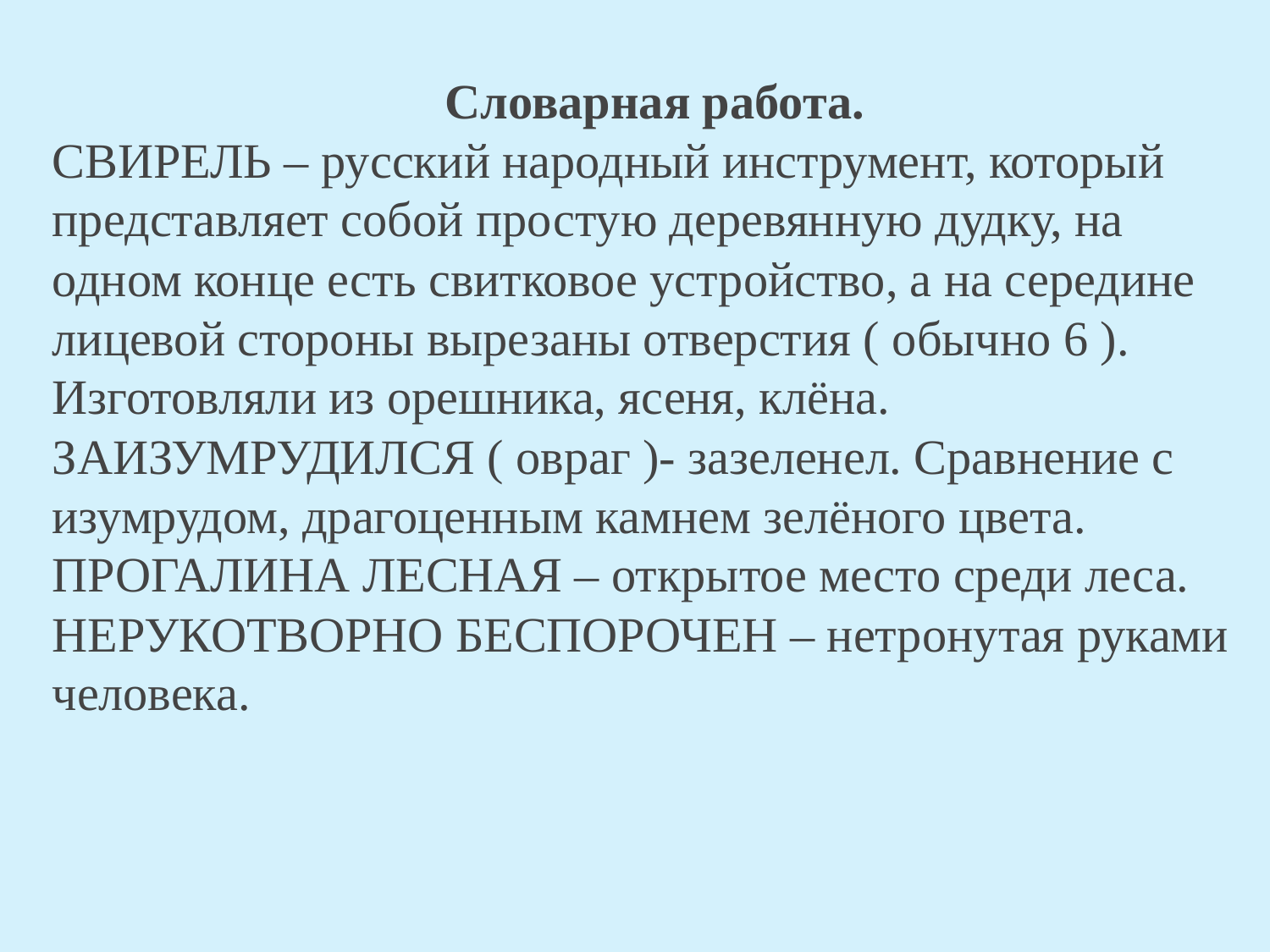

Словарная работа.
СВИРЕЛЬ – русский народный инструмент, который представляет собой простую деревянную дудку, на одном конце есть свитковое устройство, а на середине лицевой стороны вырезаны отверстия ( обычно 6 ). Изготовляли из орешника, ясеня, клёна.
ЗАИЗУМРУДИЛСЯ ( овраг )- зазеленел. Сравнение с изумрудом, драгоценным камнем зелёного цвета.
ПРОГАЛИНА ЛЕСНАЯ – открытое место среди леса.
НЕРУКОТВОРНО БЕСПОРОЧЕН – нетронутая руками человека.